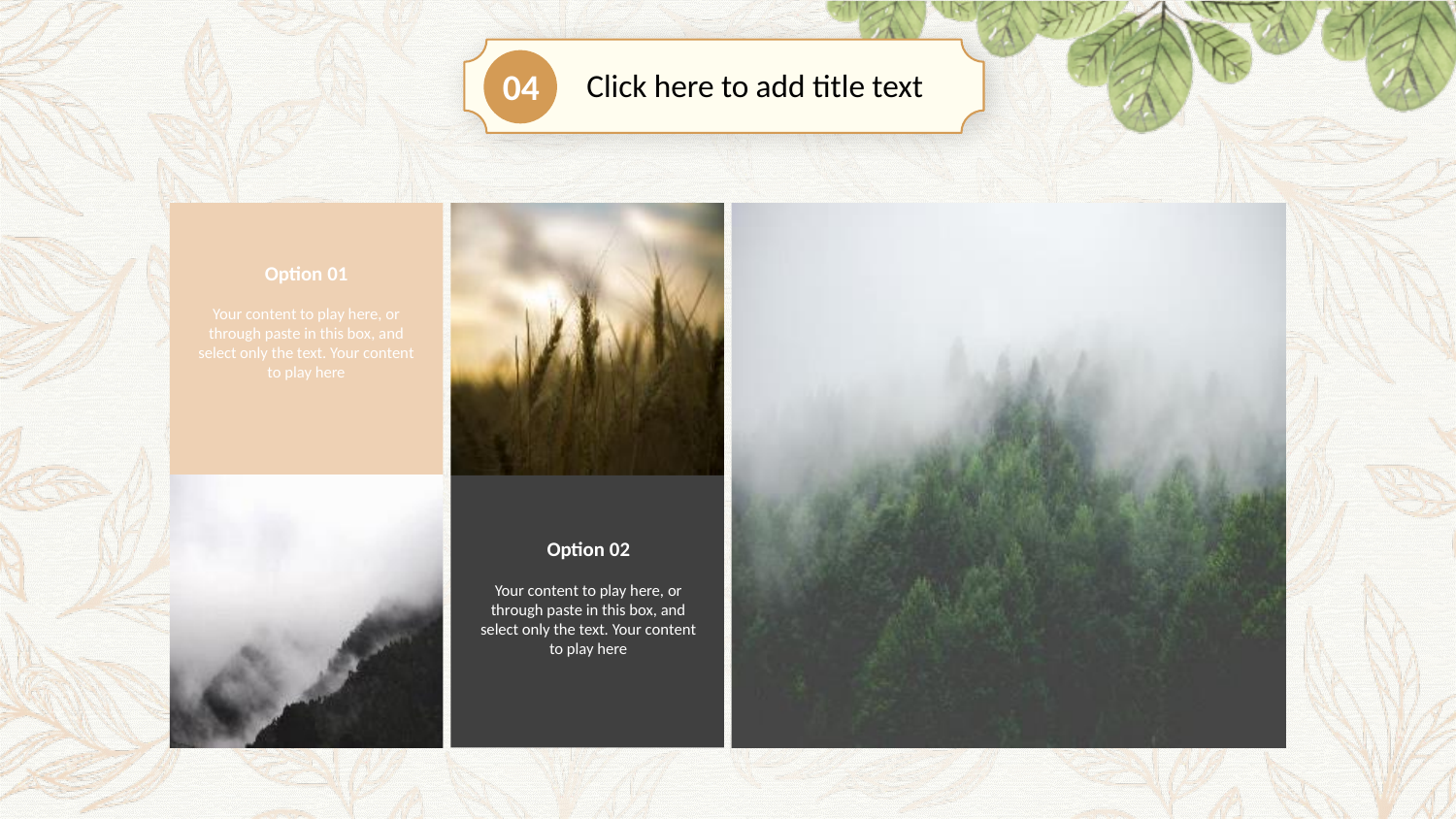

04
Click here to add title text

Option 01

Your content to play here, or through paste in this box, and select only the text. Your content to play here

Option 02

Your content to play here, or through paste in this box, and select only the text. Your content to play here